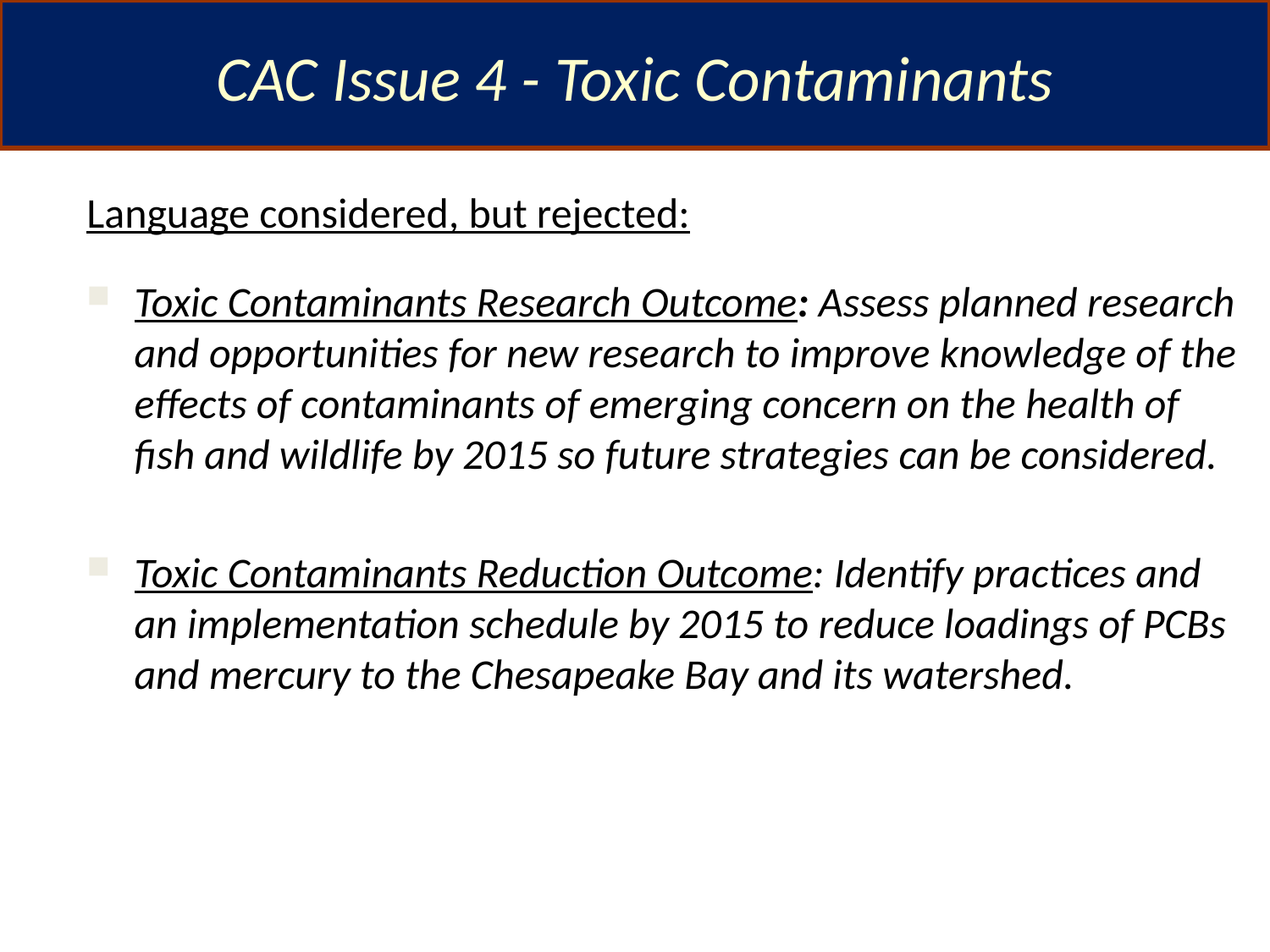

CAC Issue 4 - Toxic Contaminants
Language considered, but rejected:

Toxic Contaminants Research Outcome: Assess planned research and opportunities for new research to improve knowledge of the effects of contaminants of emerging concern on the health of fish and wildlife by 2015 so future strategies can be considered.

Toxic Contaminants Reduction Outcome: Identify practices and an implementation schedule by 2015 to reduce loadings of PCBs and mercury to the Chesapeake Bay and its watershed.